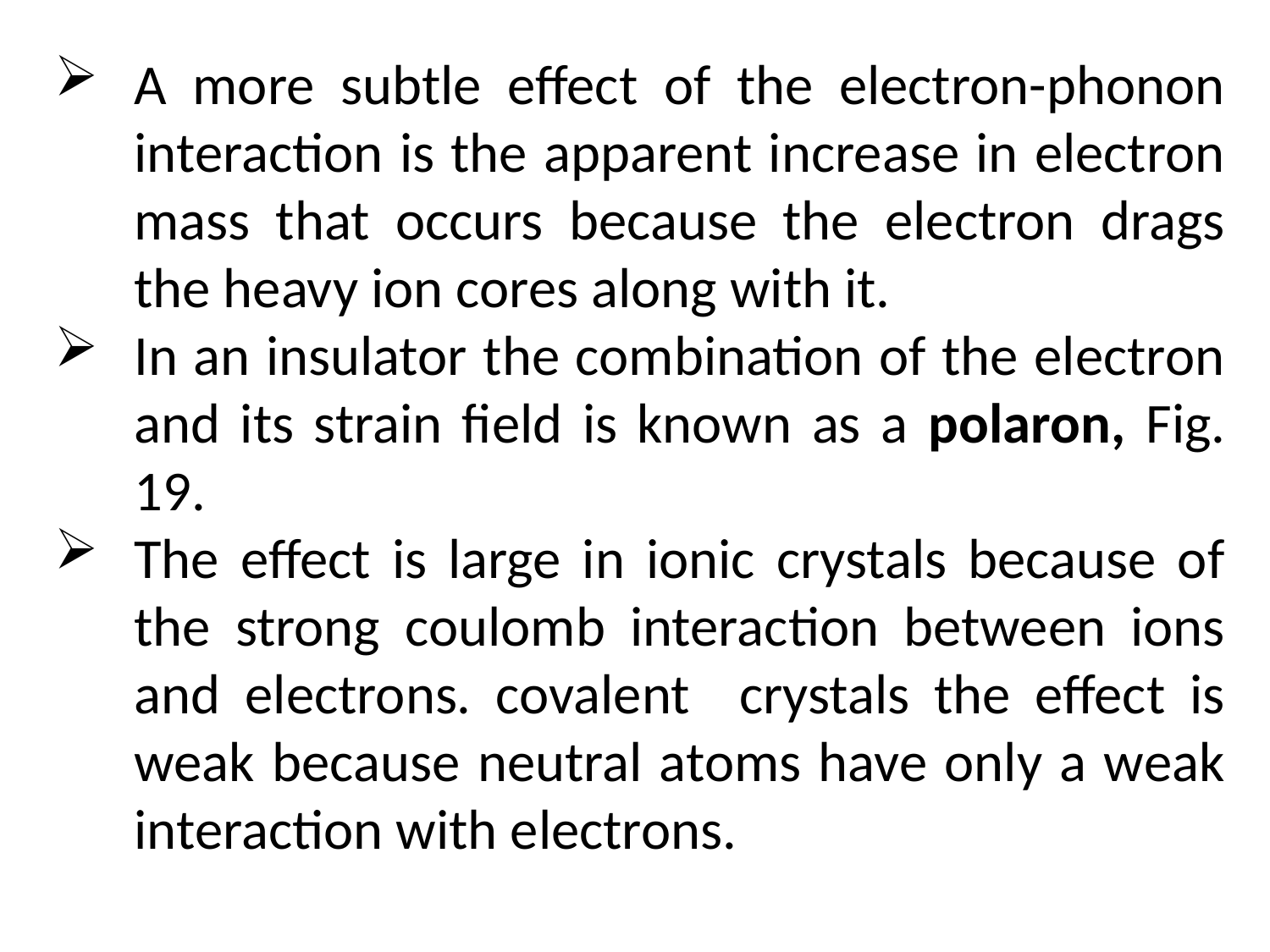

A more subtle effect of the electron-phonon interaction is the apparent increase in electron mass that occurs because the electron drags the heavy ion cores along with it.
In an insulator the combination of the electron and its strain field is known as a polaron, Fig. 19.
The effect is large in ionic crystals because of the strong coulomb interaction between ions and electrons. covalent  crystals the effect is weak because neutral atoms have only a weak interaction with electrons.